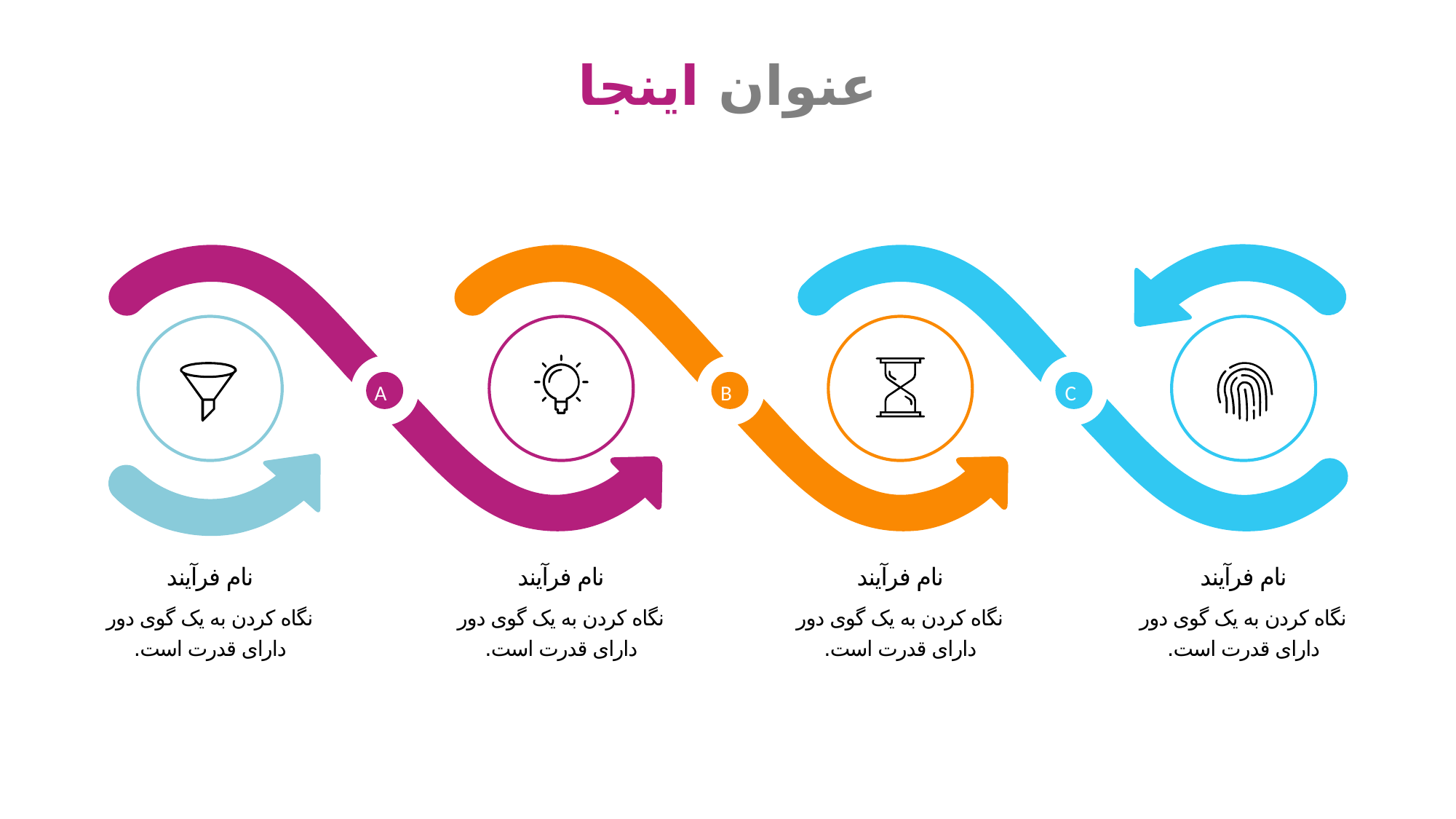

عنوان اینجا

A
B
C

نام فرآیند
نگاه کردن به یک گوی دور دارای قدرت است.
نام فرآیند
نگاه کردن به یک گوی دور دارای قدرت است.
نام فرآیند
نگاه کردن به یک گوی دور دارای قدرت است.
نام فرآیند
نگاه کردن به یک گوی دور دارای قدرت است.